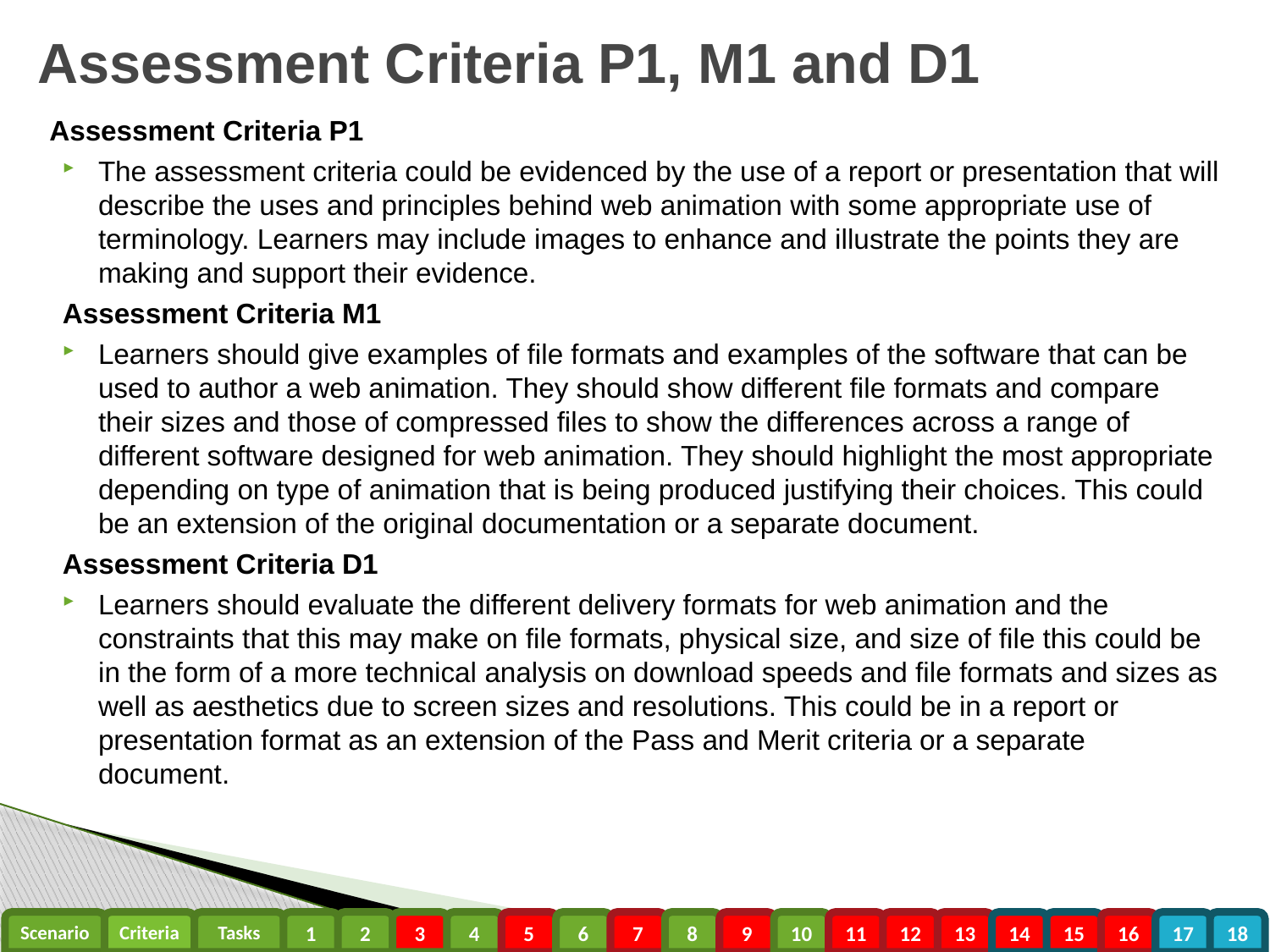

# Assessment Criteria P1, M1 and D1
Assessment Criteria P1
The assessment criteria could be evidenced by the use of a report or presentation that will describe the uses and principles behind web animation with some appropriate use of terminology. Learners may include images to enhance and illustrate the points they are making and support their evidence.
Assessment Criteria M1
Learners should give examples of file formats and examples of the software that can be used to author a web animation. They should show different file formats and compare their sizes and those of compressed files to show the differences across a range of different software designed for web animation. They should highlight the most appropriate depending on type of animation that is being produced justifying their choices. This could be an extension of the original documentation or a separate document.
Assessment Criteria D1
Learners should evaluate the different delivery formats for web animation and the constraints that this may make on file formats, physical size, and size of file this could be in the form of a more technical analysis on download speeds and file formats and sizes as well as aesthetics due to screen sizes and resolutions. This could be in a report or presentation format as an extension of the Pass and Merit criteria or a separate document.